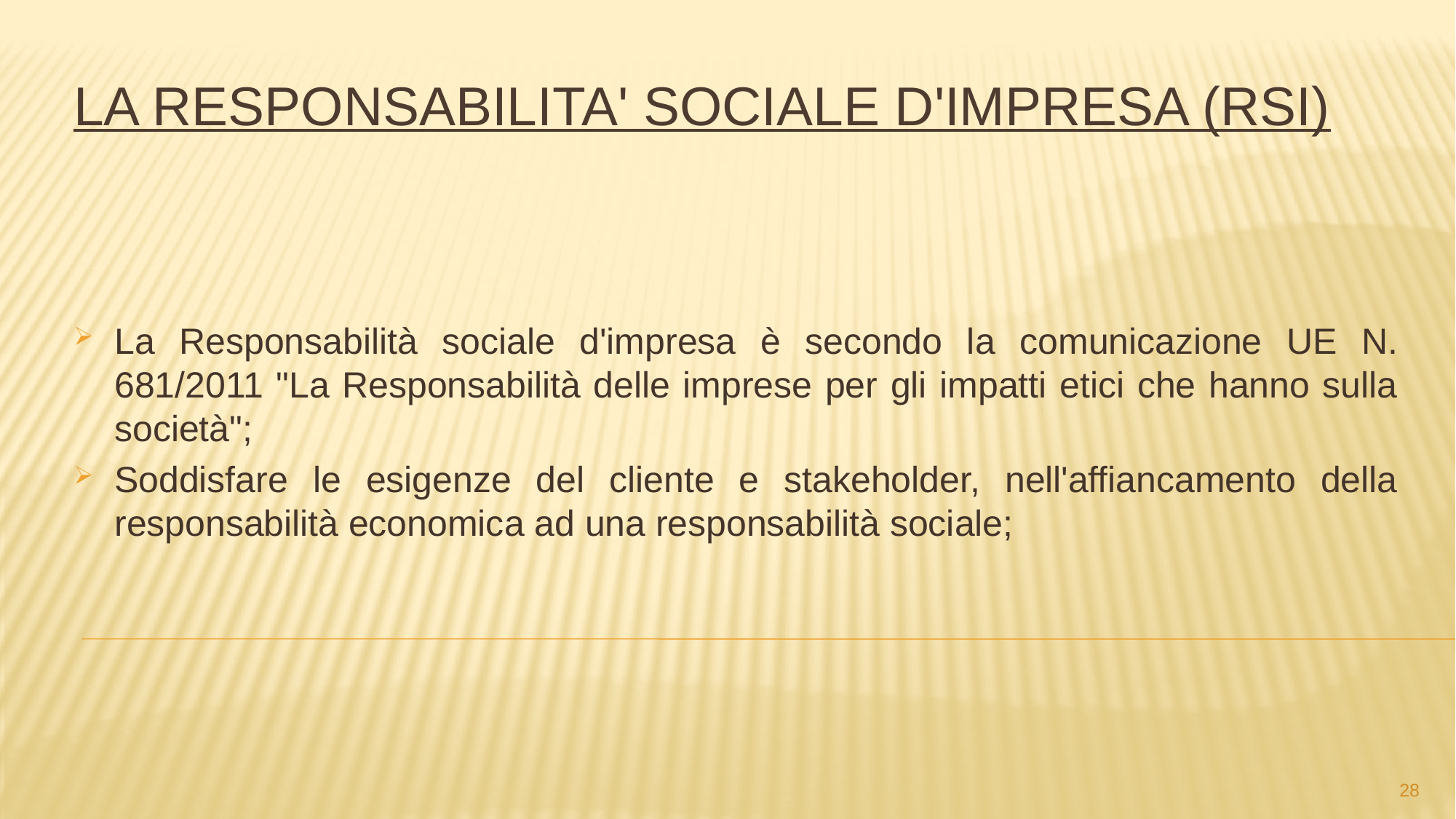

# LA RESPONSABILITA' SOCIALE D'IMPRESA (RSI)
La Responsabilità sociale d'impresa è secondo la comunicazione UE N. 681/2011 "La Responsabilità delle imprese per gli impatti etici che hanno sulla società";
Soddisfare le esigenze del cliente e stakeholder, nell'affiancamento della responsabilità economica ad una responsabilità sociale;

28